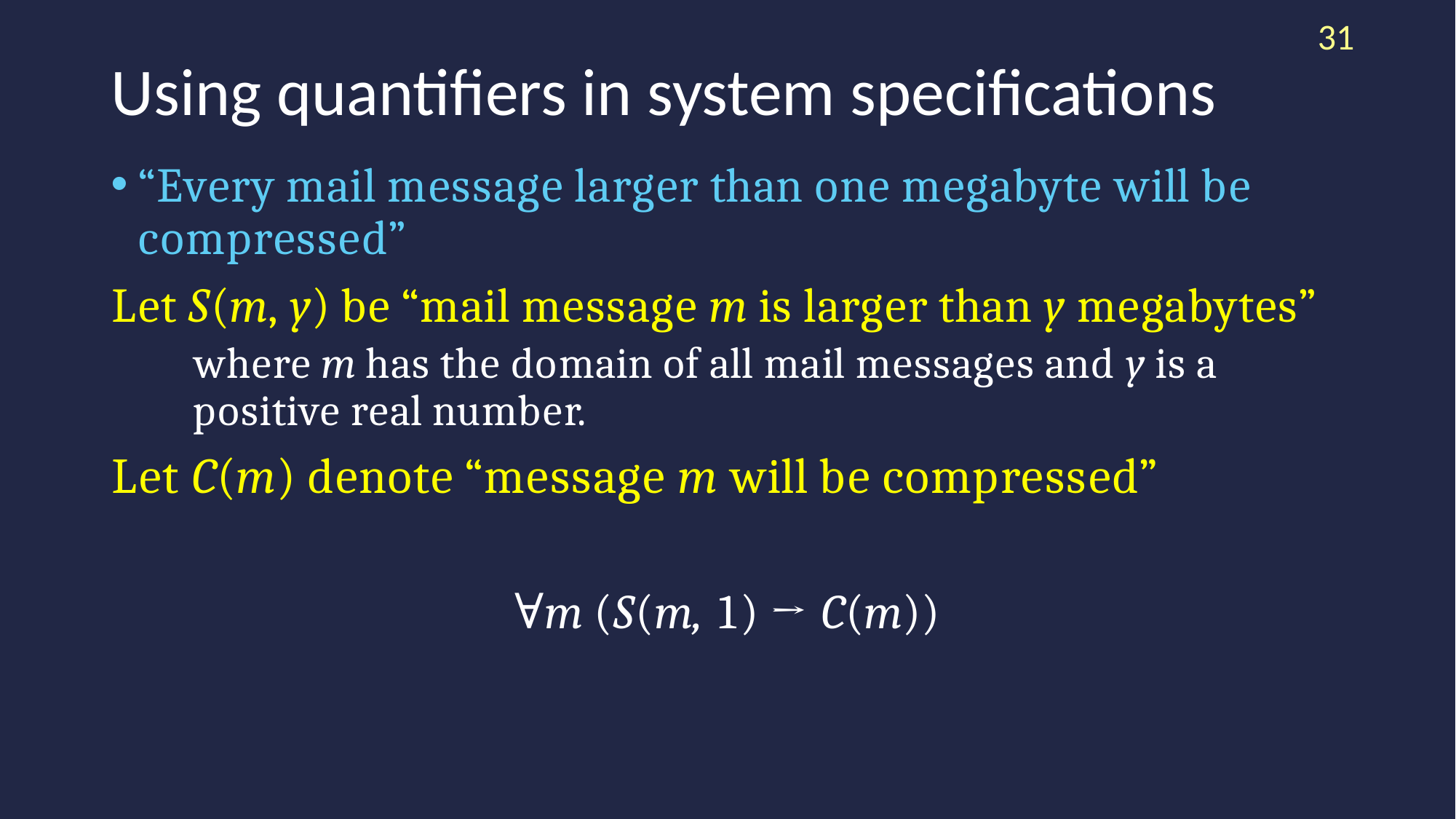

31
# Using quantifiers in system specifications
“Every mail message larger than one megabyte will be compressed”
Let S(m, y) be “mail message m is larger than y megabytes”
	where m has the domain of all mail messages and y is a positive real number.
Let C(m) denote “message m will be compressed”

∀m (S(m, 1) → C(m))